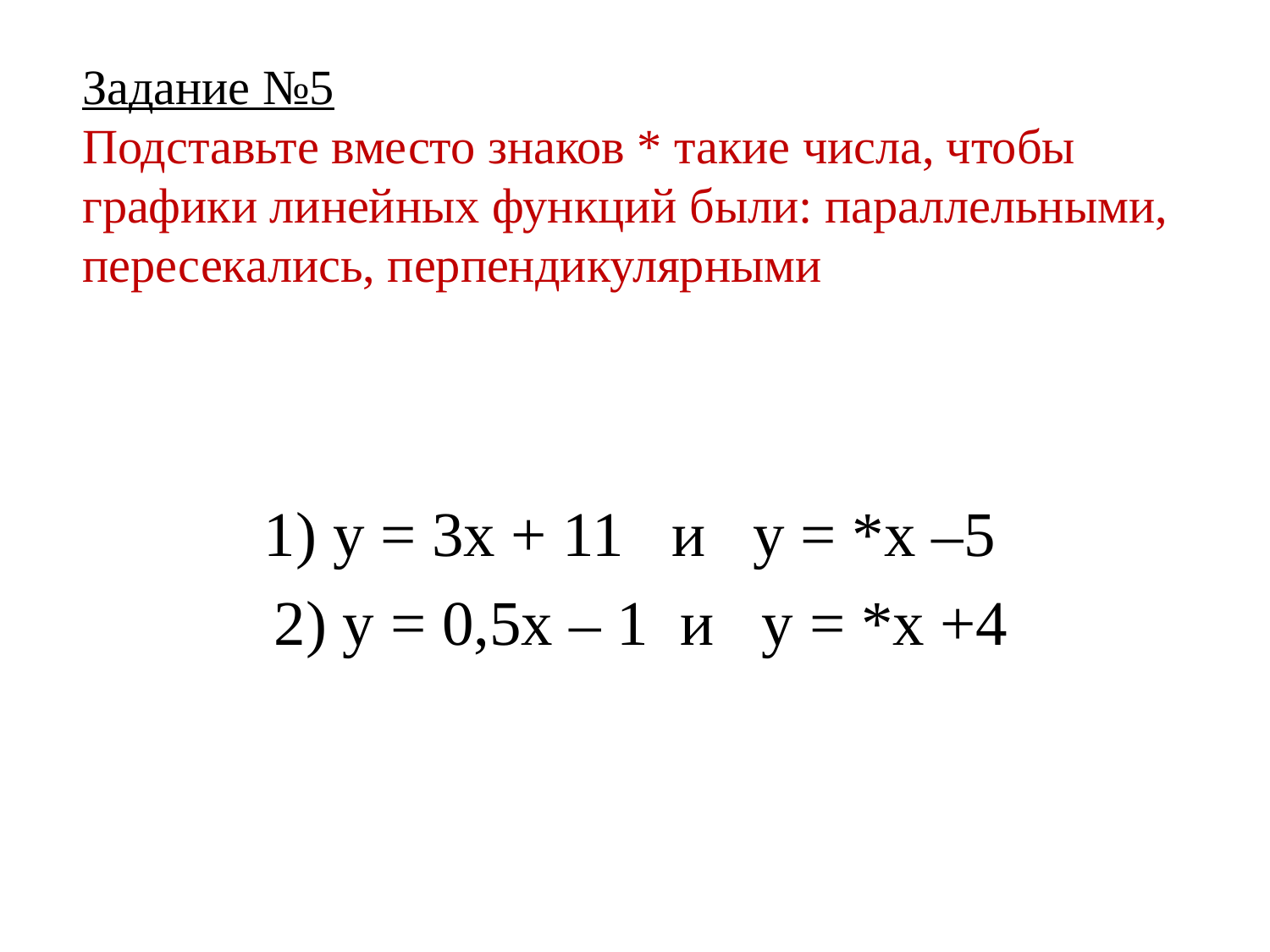

# Задание №5 Подставьте вместо знаков * такие числа, чтобы графики линейных функций были: параллельными, пересекались, перпендикулярными

                1) у = 3х + 11   и   у = *х –5
             2) у = 0,5х – 1  и   у = *х +4